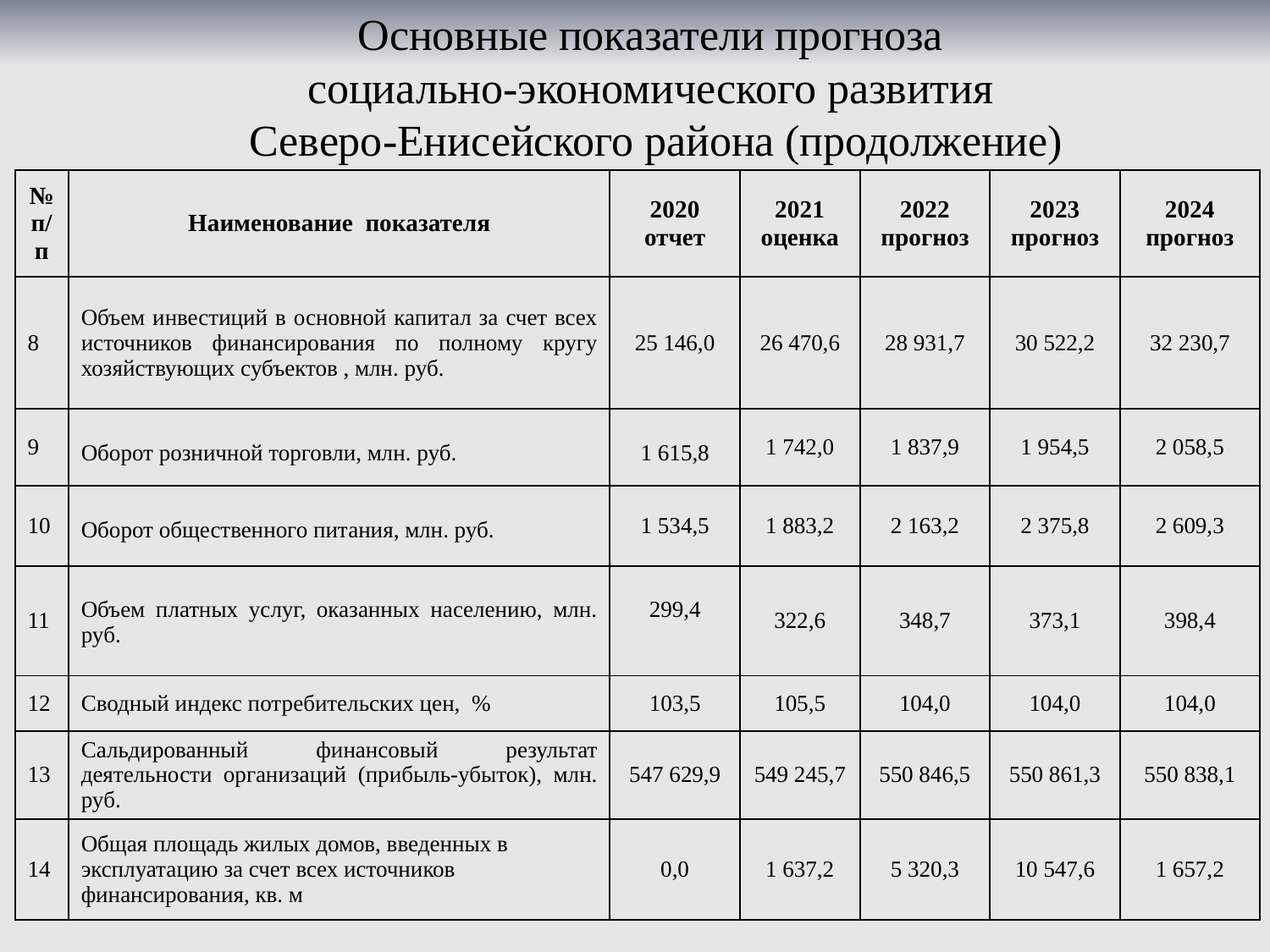

Основные показатели прогноза
социально-экономического развития
Северо-Енисейского района (продолжение)
| № п/п | Наименование показателя | 2020 отчет | 2021 оценка | 2022 прогноз | 2023 прогноз | 2024 прогноз |
| --- | --- | --- | --- | --- | --- | --- |
| 8 | Объем инвестиций в основной капитал за счет всех источников финансирования по полному кругу хозяйствующих субъектов , млн. руб. | 25 146,0 | 26 470,6 | 28 931,7 | 30 522,2 | 32 230,7 |
| 9 | Оборот розничной торговли, млн. руб. | 1 615,8 | 1 742,0 | 1 837,9 | 1 954,5 | 2 058,5 |
| 10 | Оборот общественного питания, млн. руб. | 1 534,5 | 1 883,2 | 2 163,2 | 2 375,8 | 2 609,3 |
| 11 | Объем платных услуг, оказанных населению, млн. руб. | 299,4 | 322,6 | 348,7 | 373,1 | 398,4 |
| 12 | Сводный индекс потребительских цен, % | 103,5 | 105,5 | 104,0 | 104,0 | 104,0 |
| 13 | Сальдированный финансовый результат деятельности организаций (прибыль-убыток), млн. руб. | 547 629,9 | 549 245,7 | 550 846,5 | 550 861,3 | 550 838,1 |
| 14 | Общая площадь жилых домов, введенных в эксплуатацию за счет всех источников финансирования, кв. м | 0,0 | 1 637,2 | 5 320,3 | 10 547,6 | 1 657,2 |